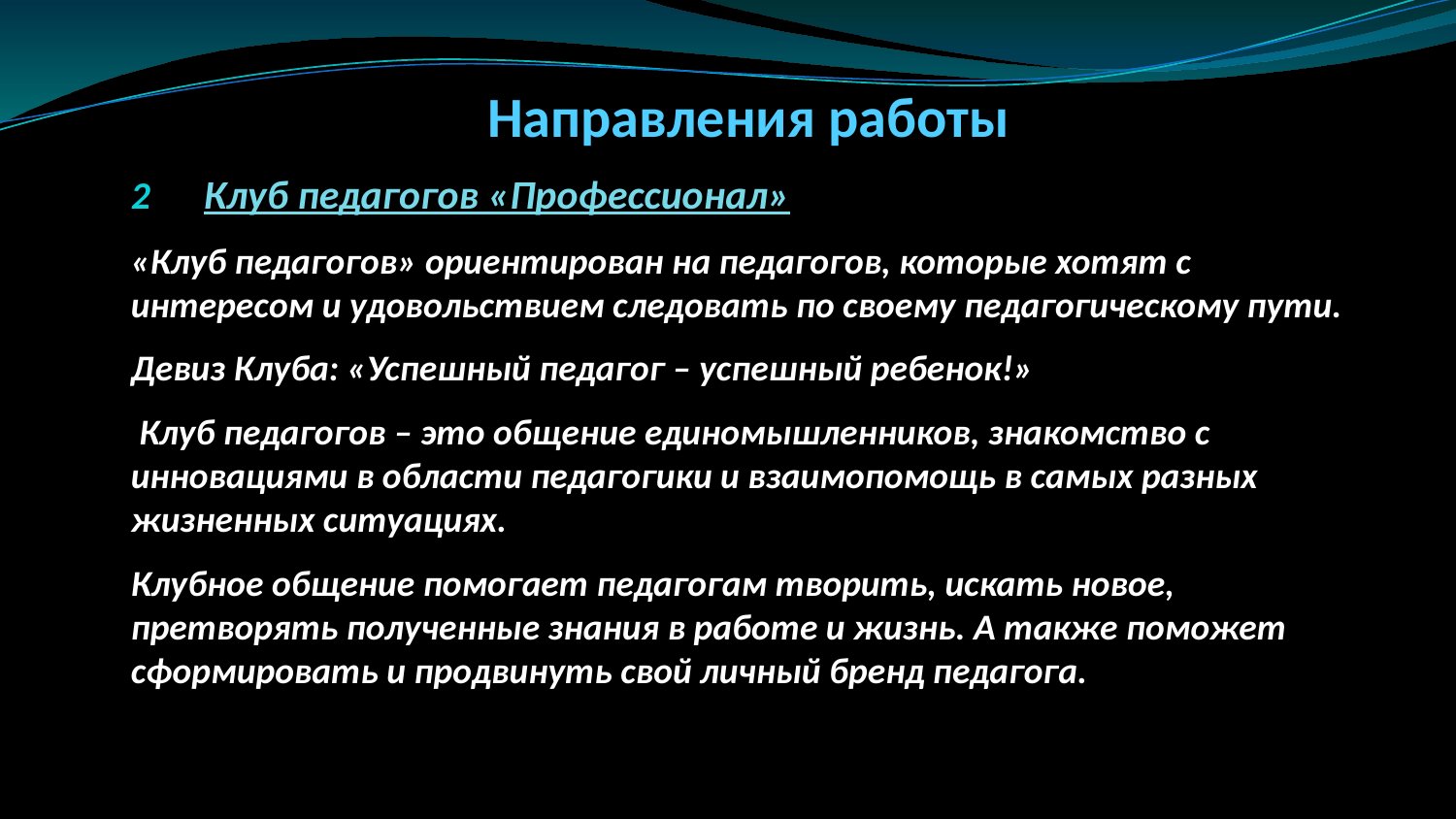

Направления работы
Клуб педагогов «Профессионал»
«Клуб педагогов» ориентирован на педагогов, которые хотят с интересом и удовольствием следовать по своему педагогическому пути.
Девиз Клуба: «Успешный педагог – успешный ребенок!»
 Клуб педагогов – это общение единомышленников, знакомство с инновациями в области педагогики и взаимопомощь в самых разных жизненных ситуациях.
Клубное общение помогает педагогам творить, искать новое, претворять полученные знания в работе и жизнь. А также поможет сформировать и продвинуть свой личный бренд педагога.